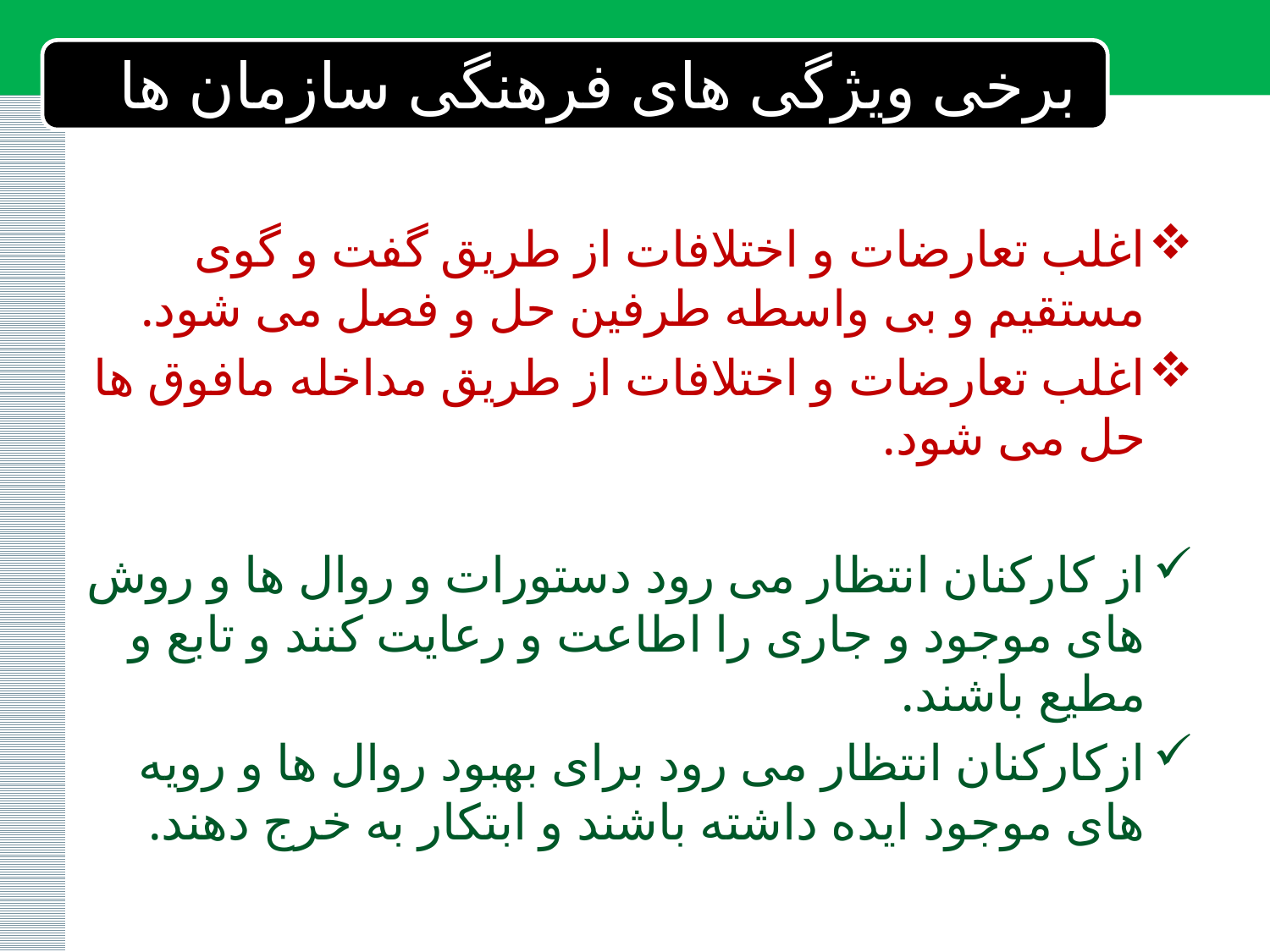

# برخی ویژگی های فرهنگی سازمان ها
اغلب تعارضات و اختلافات از طریق گفت و گوی مستقیم و بی واسطه طرفین حل و فصل می شود.
اغلب تعارضات و اختلافات از طریق مداخله مافوق ها حل می شود.

از کارکنان انتظار می رود دستورات و روال ها و روش های موجود و جاری را اطاعت و رعایت کنند و تابع و مطیع باشند.
ازکارکنان انتظار می رود برای بهبود روال ها و رویه های موجود ایده داشته باشند و ابتکار به خرج دهند.